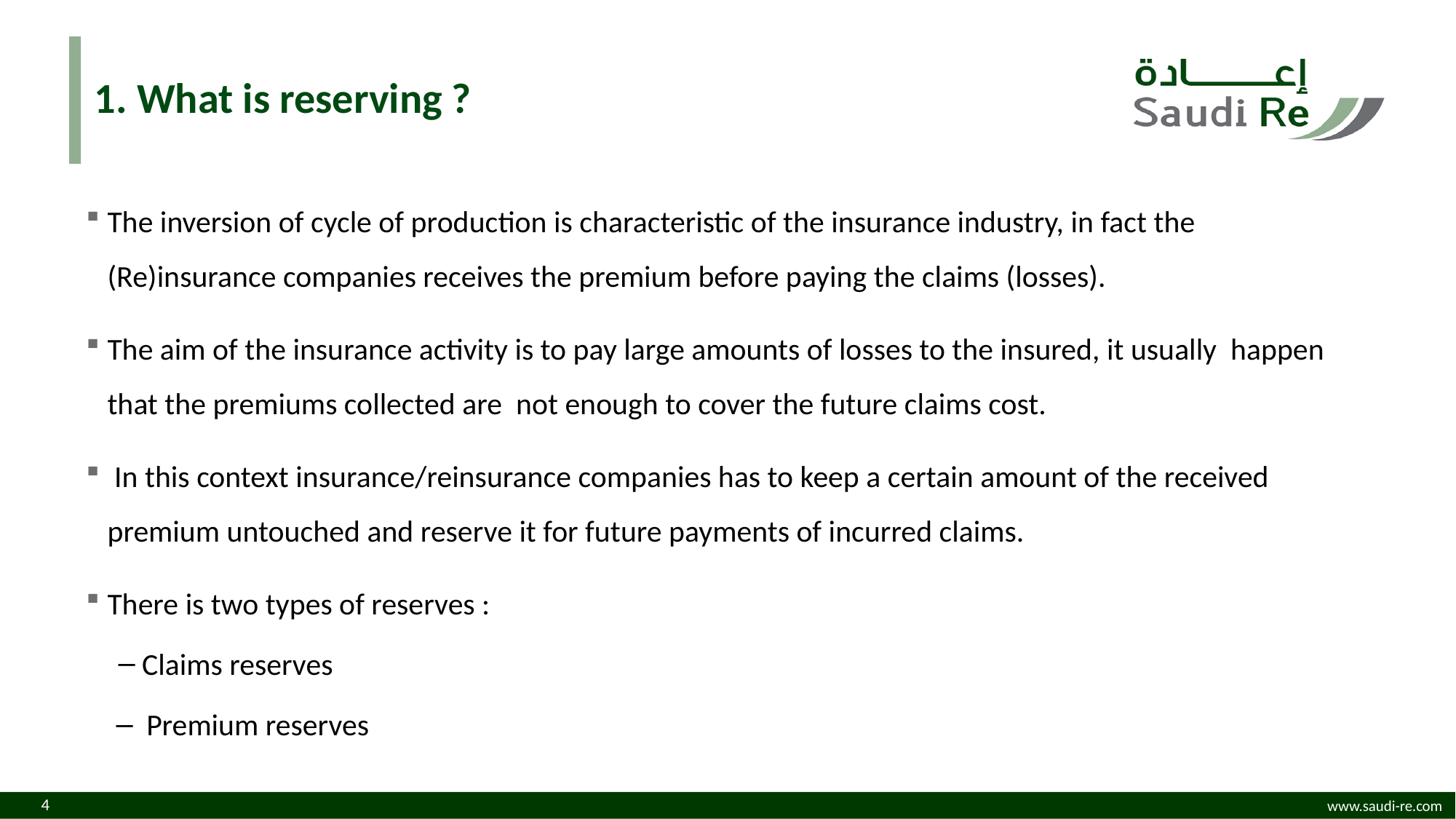

# 1. What is reserving ?
The inversion of cycle of production is characteristic of the insurance industry, in fact the   (Re)insurance companies receives the premium before paying the claims (losses).
The aim of the insurance activity is to pay large amounts of losses to the insured, it usually  happen that the premiums collected are  not enough to cover the future claims cost.
 In this context insurance/reinsurance companies has to keep a certain amount of the received premium untouched and reserve it for future payments of incurred claims.
There is two types of reserves :
 Claims reserves
 Premium reserves